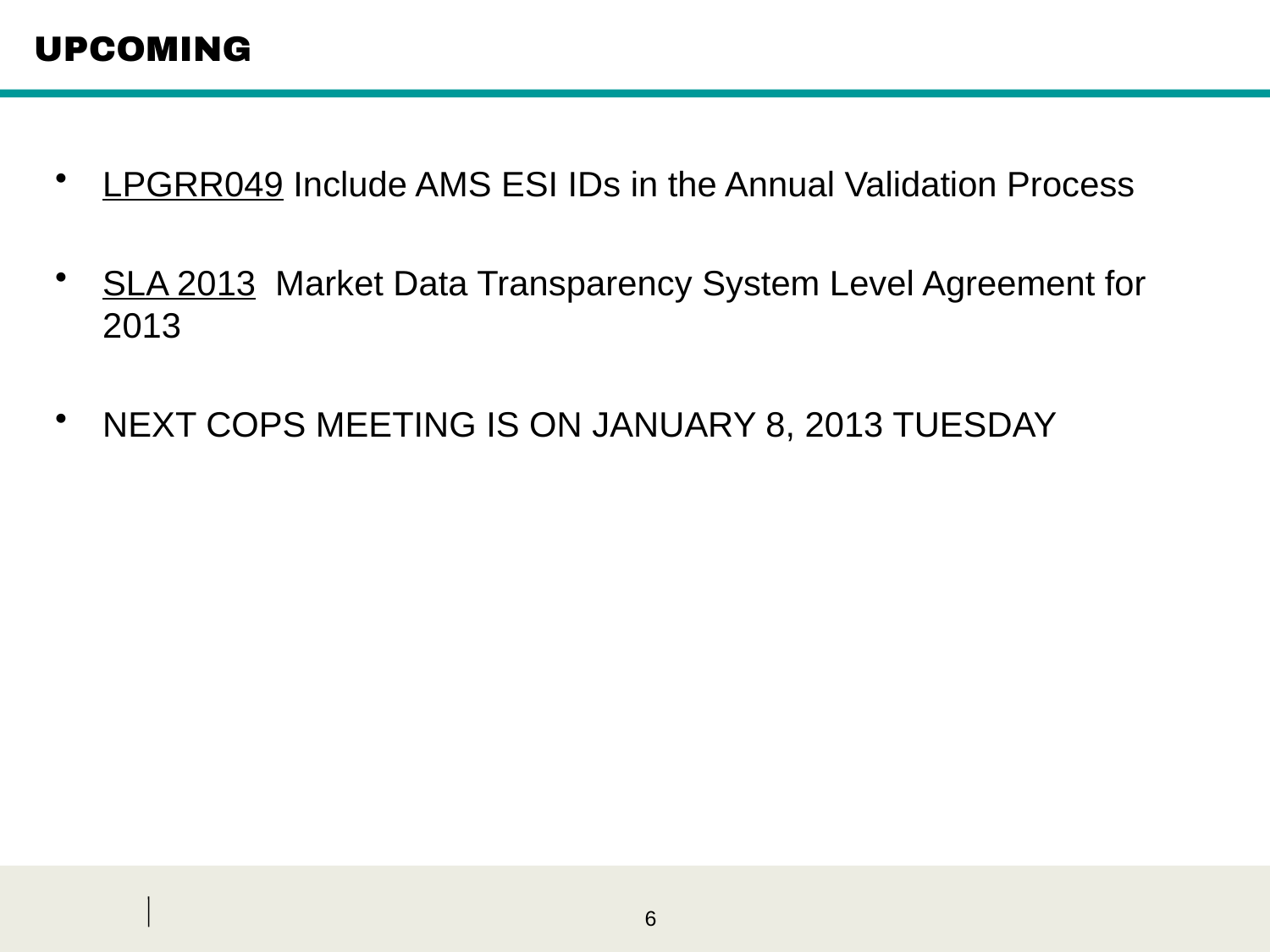

# UPCOMING

LPGRR049 Include AMS ESI IDs in the Annual Validation Process

SLA 2013  Market Data Transparency System Level Agreement for 2013

NEXT COPS MEETING IS ON JANUARY 8, 2013 TUESDAY